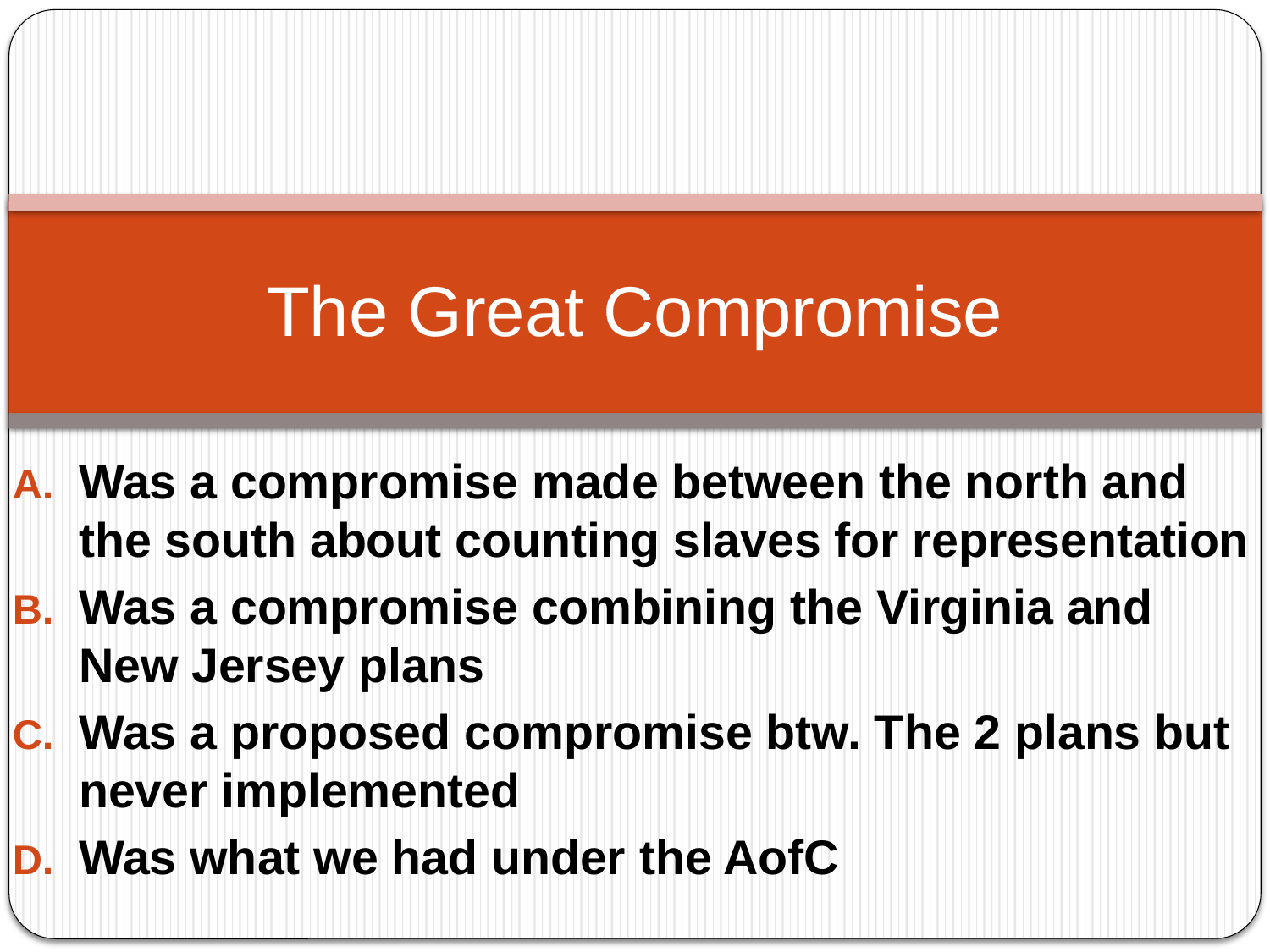

# The Great Compromise
Was a compromise made between the north and the south about counting slaves for representation
Was a compromise combining the Virginia and New Jersey plans
Was a proposed compromise btw. The 2 plans but never implemented
Was what we had under the AofC